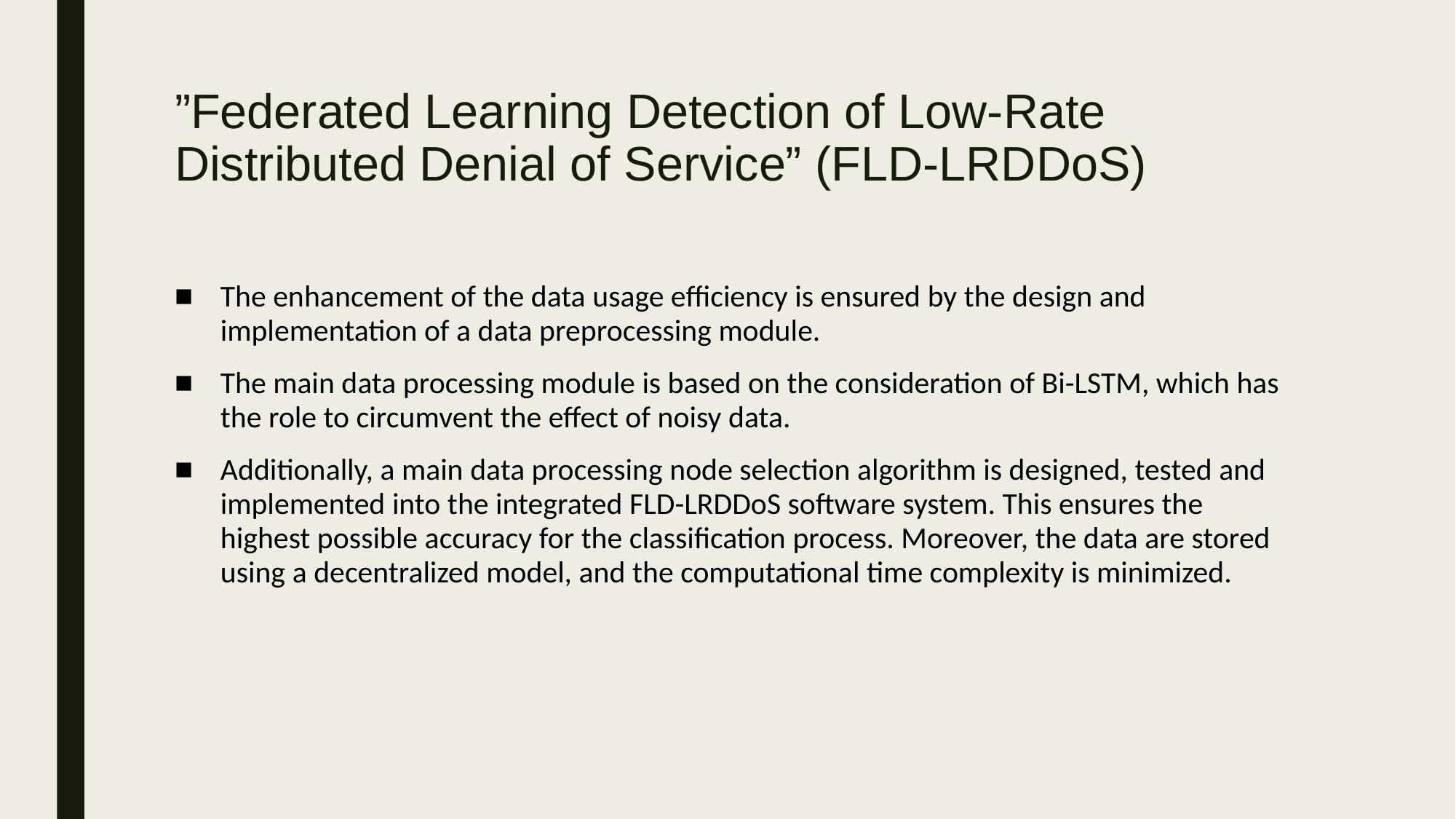

# ”Federated Learning Detection of Low-Rate Distributed Denial of Service” (FLD-LRDDoS)

The enhancement of the data usage efficiency is ensured by the design and implementation of a data preprocessing module.
The main data processing module is based on the consideration of Bi-LSTM, which has the role to circumvent the effect of noisy data.
Additionally, a main data processing node selection algorithm is designed, tested and implemented into the integrated FLD-LRDDoS software system. This ensures the highest possible accuracy for the classification process. Moreover, the data are stored using a decentralized model, and the computational time complexity is minimized.